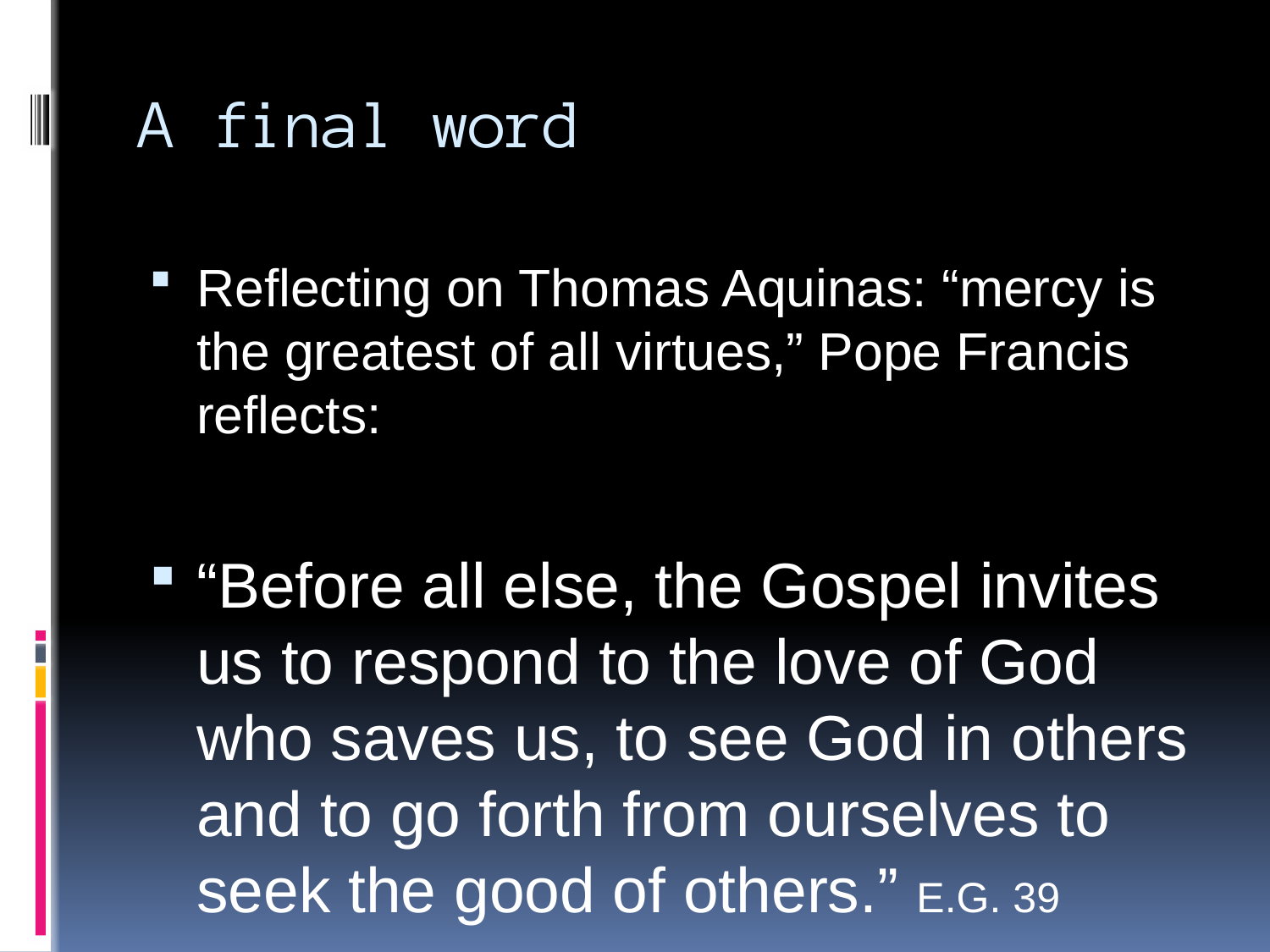

# A final word
Reflecting on Thomas Aquinas: “mercy is the greatest of all virtues,” Pope Francis reflects:

“Before all else, the Gospel invites us to respond to the love of God who saves us, to see God in others and to go forth from ourselves to seek the good of others.” E.G. 39